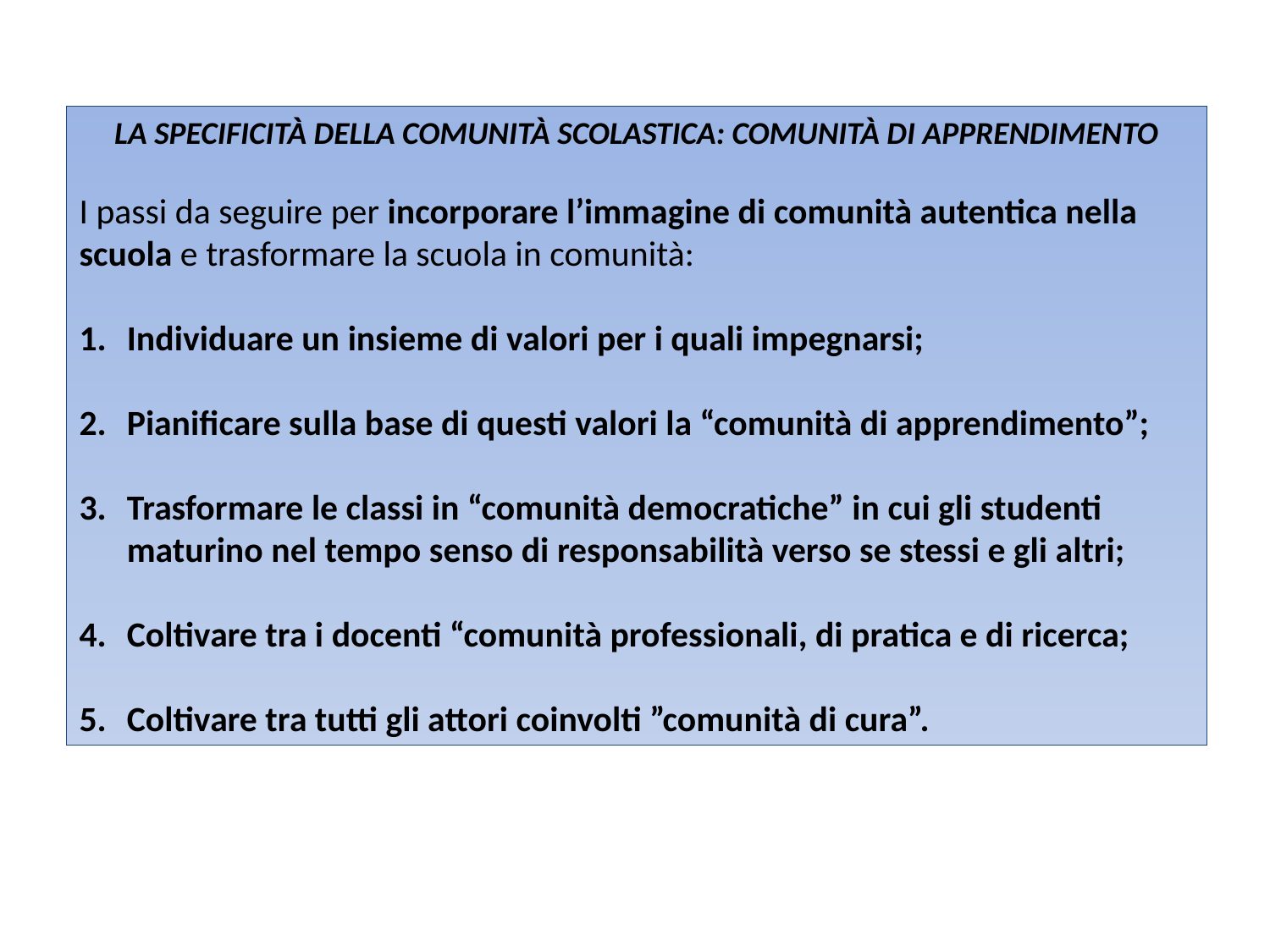

LA SPECIFICITÀ DELLA COMUNITÀ SCOLASTICA: COMUNITÀ DI APPRENDIMENTO

I passi da seguire per incorporare l’immagine di comunità autentica nella scuola e trasformare la scuola in comunità:

Individuare un insieme di valori per i quali impegnarsi;

Pianificare sulla base di questi valori la “comunità di apprendimento”;

Trasformare le classi in “comunità democratiche” in cui gli studenti maturino nel tempo senso di responsabilità verso se stessi e gli altri;

Coltivare tra i docenti “comunità professionali, di pratica e di ricerca;

Coltivare tra tutti gli attori coinvolti ”comunità di cura”.